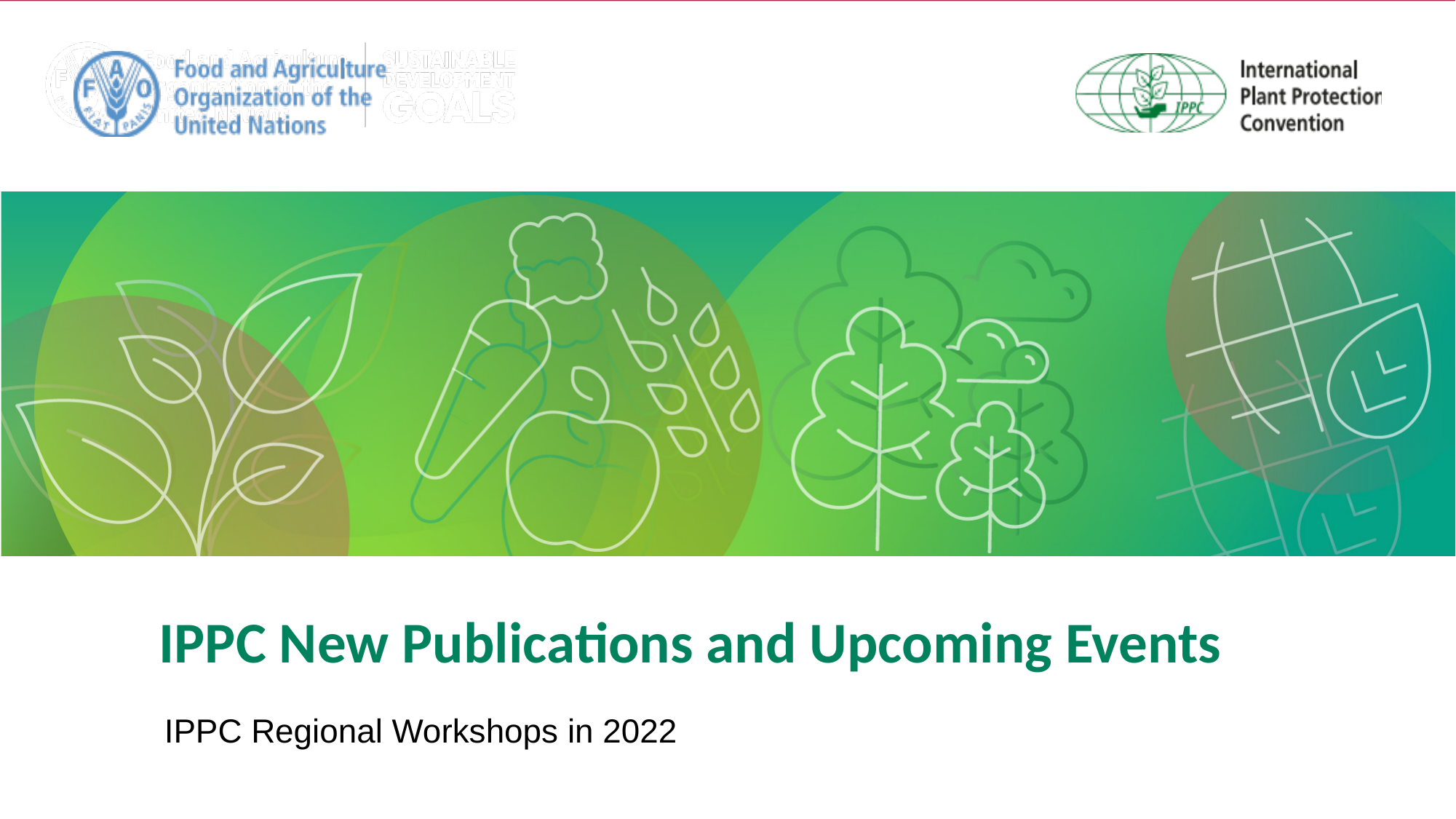

# IPPC New Publications and Upcoming Events
IPPC Regional Workshops in 2022